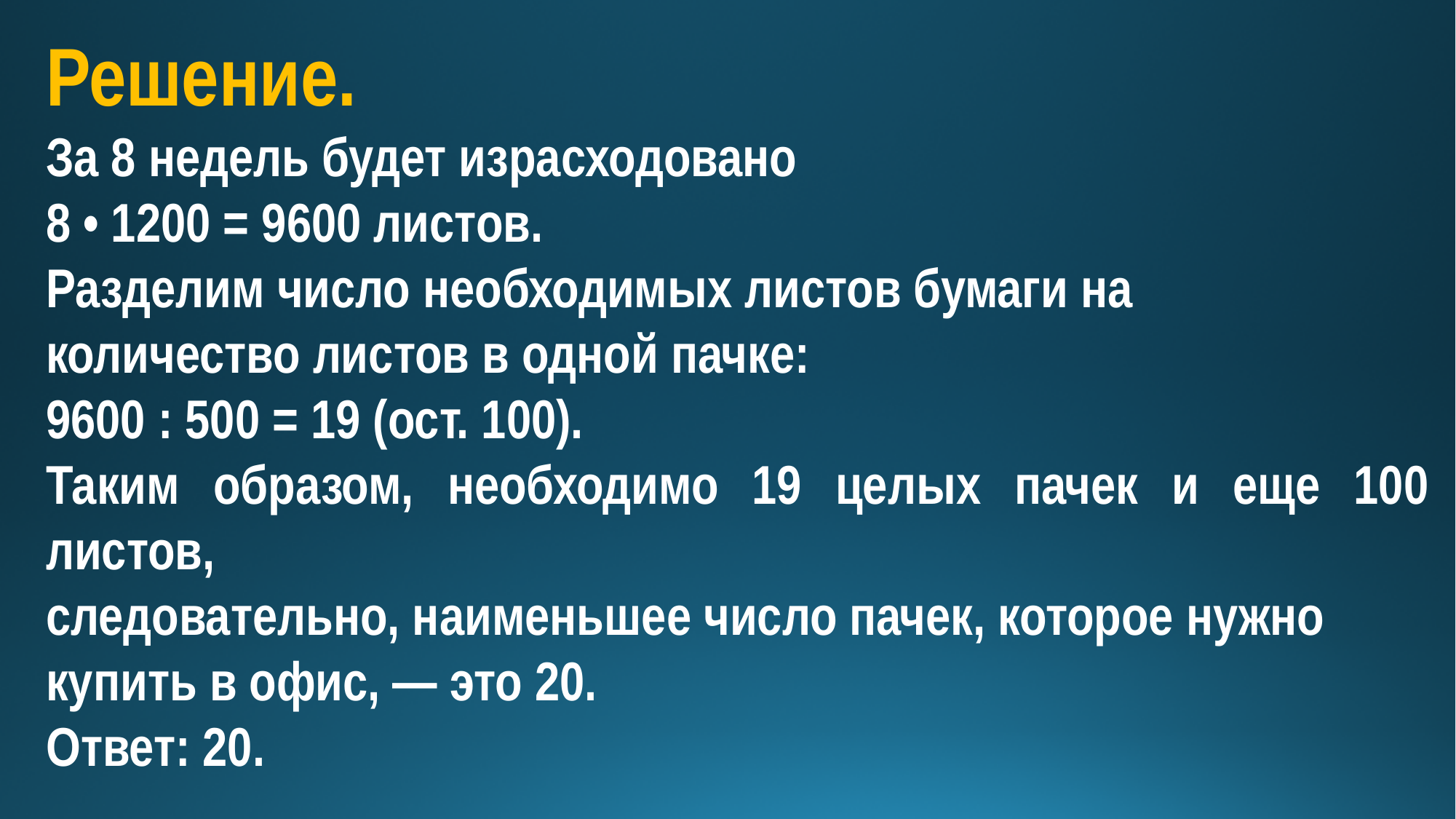

Решение.
За 8 недель будет израсходовано
8 • 1200 = 9600 листов.
Разделим число необходимых листов бумаги на
количество листов в одной пачке:
9600 : 500 = 19 (ост. 100).
Таким образом, необходимо 19 целых пачек и еще 100 листов,
следовательно, наименьшее число пачек, которое нужно
купить в офис, — это 20.
Ответ: 20.